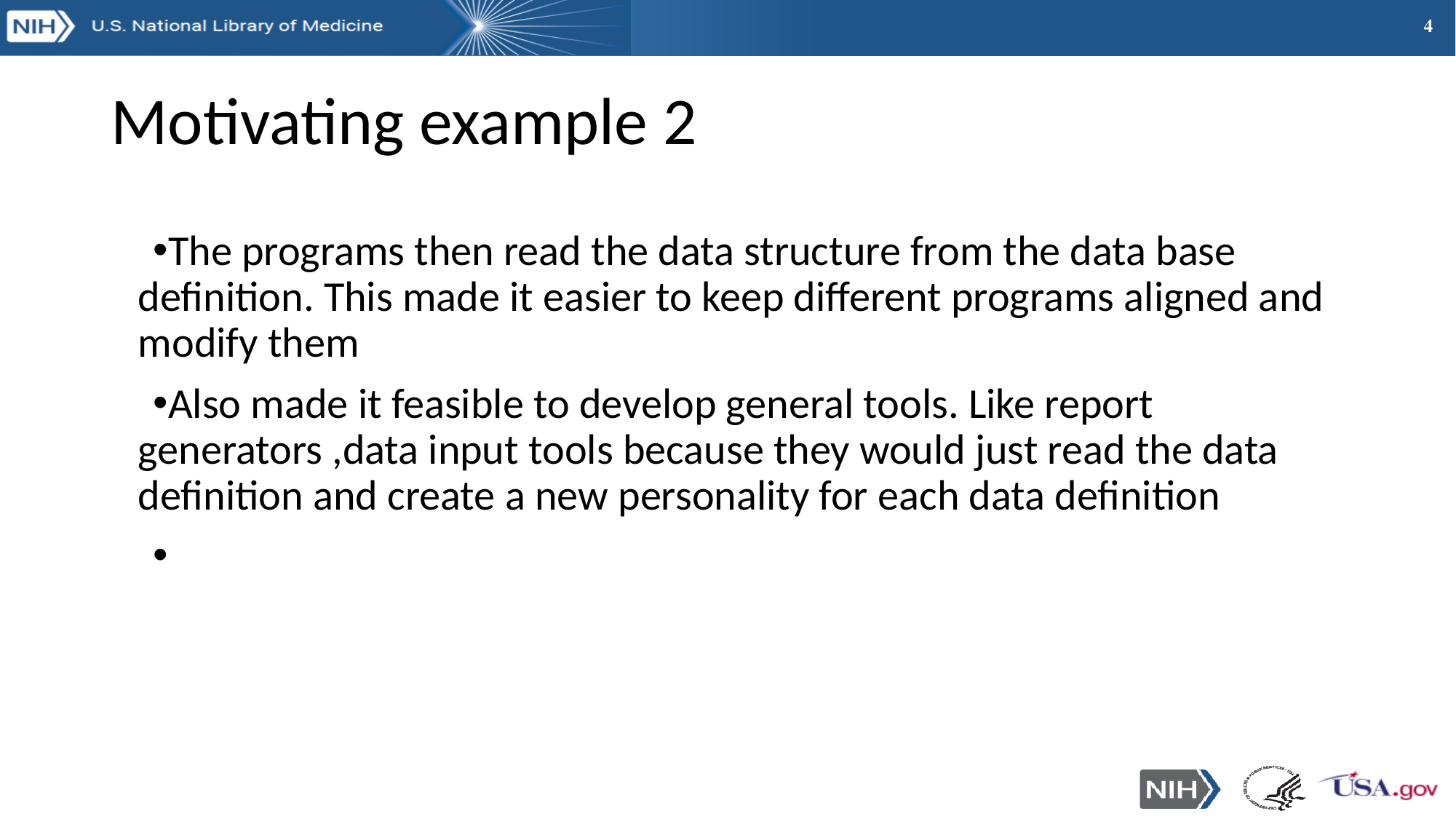

# Motivating example 2
The programs then read the data structure from the data base definition. This made it easier to keep different programs aligned and modify them
Also made it feasible to develop general tools. Like report generators ,data input tools because they would just read the data definition and create a new personality for each data definition